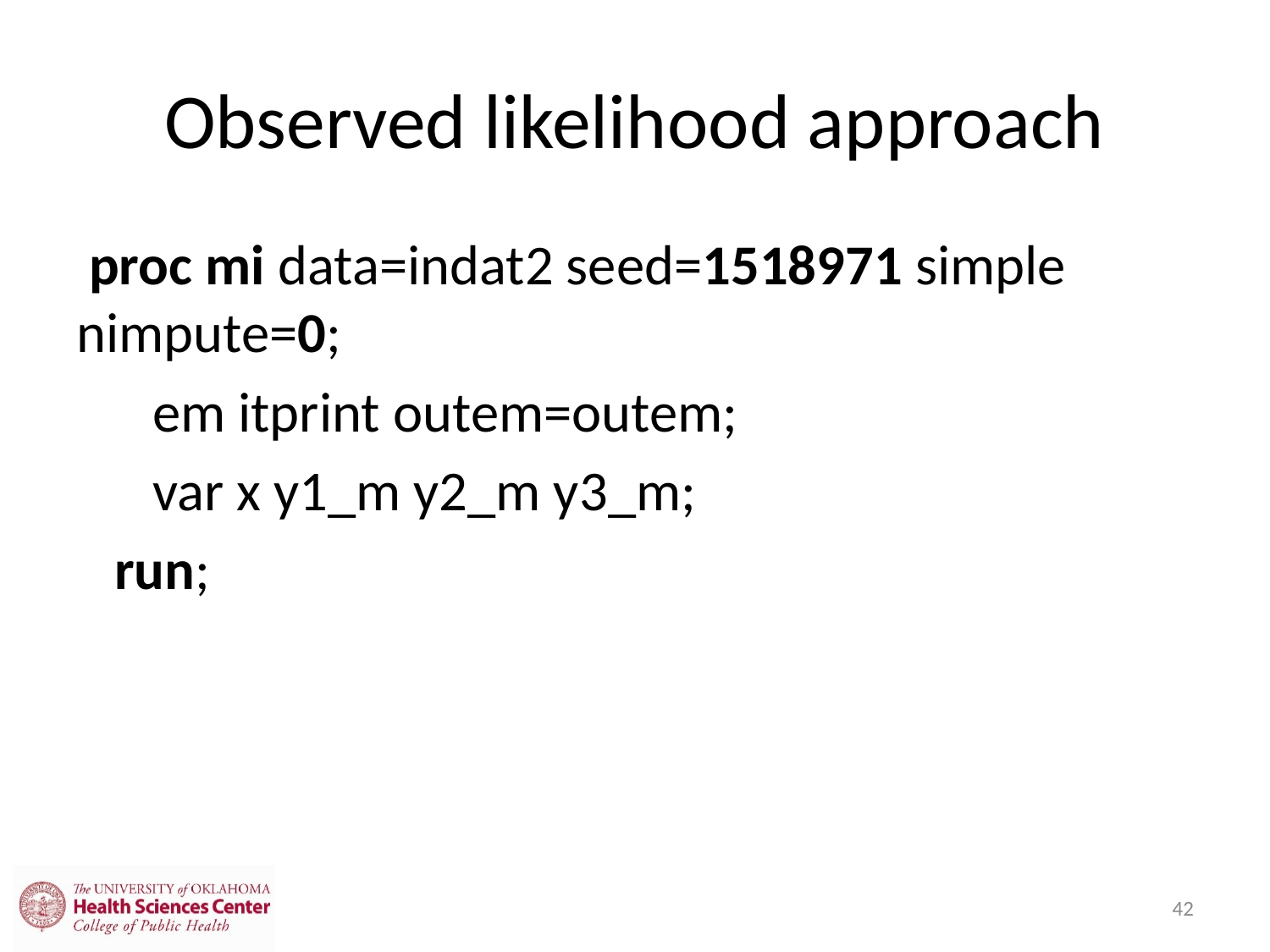

# Observed likelihood approach
 proc mi data=indat2 seed=1518971 simple nimpute=0;
      em itprint outem=outem;
      var x y1_m y2_m y3_m;
   run;
42